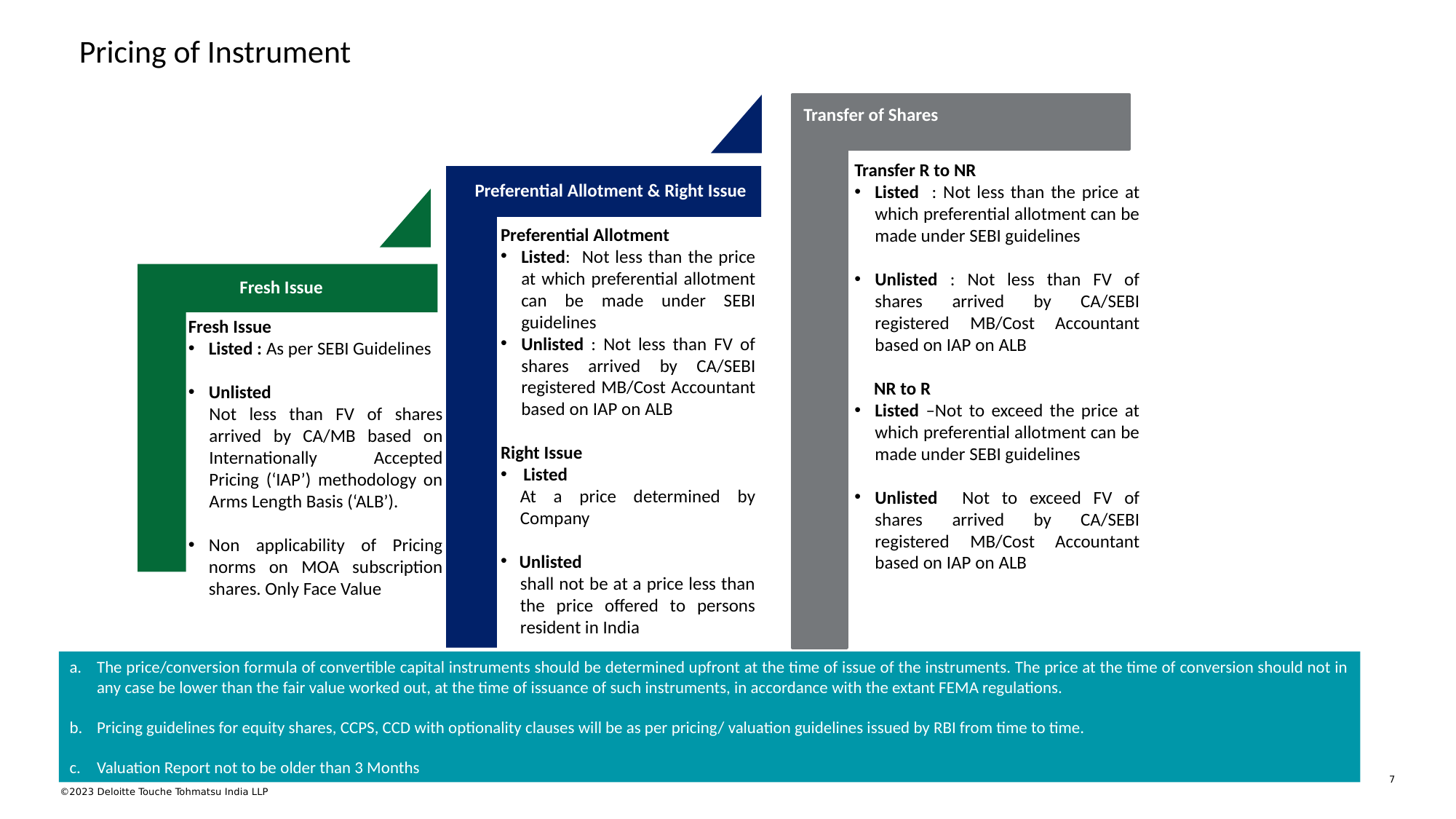

Pricing of Instrument

Transfer of Shares
Transfer R to NR
Listed  : Not less than the price at which preferential allotment can be made under SEBI guidelines

Unlisted : Not less than FV of shares arrived by CA/SEBI registered MB/Cost Accountant based on IAP on ALB

NR to R
Listed –Not to exceed the price at which preferential allotment can be made under SEBI guidelines

Unlisted  Not to exceed FV of shares arrived by CA/SEBI registered MB/Cost Accountant based on IAP on ALB
Preferential Allotment & Right Issue

Preferential Allotment
Listed:  Not less than the price at which preferential allotment can be made under SEBI guidelines
Unlisted : Not less than FV of shares arrived by CA/SEBI registered MB/Cost Accountant based on IAP on ALB

Right Issue
 Listed
At a price determined by Company

Unlisted
shall not be at a price less than the price offered to persons resident in India

Fresh Issue
Fresh Issue
Listed : As per SEBI Guidelines

Unlisted
Not less than FV of shares arrived by CA/MB based on Internationally Accepted Pricing (‘IAP’) methodology on Arms Length Basis (‘ALB’).

Non applicability of Pricing norms on MOA subscription shares. Only Face Value
The price/conversion formula of convertible capital instruments should be determined upfront at the time of issue of the instruments. The price at the time of conversion should not in any case be lower than the fair value worked out, at the time of issuance of such instruments, in accordance with the extant FEMA regulations.

Pricing guidelines for equity shares, CCPS, CCD with optionality clauses will be as per pricing/ valuation guidelines issued by RBI from time to time.

Valuation Report not to be older than 3 Months